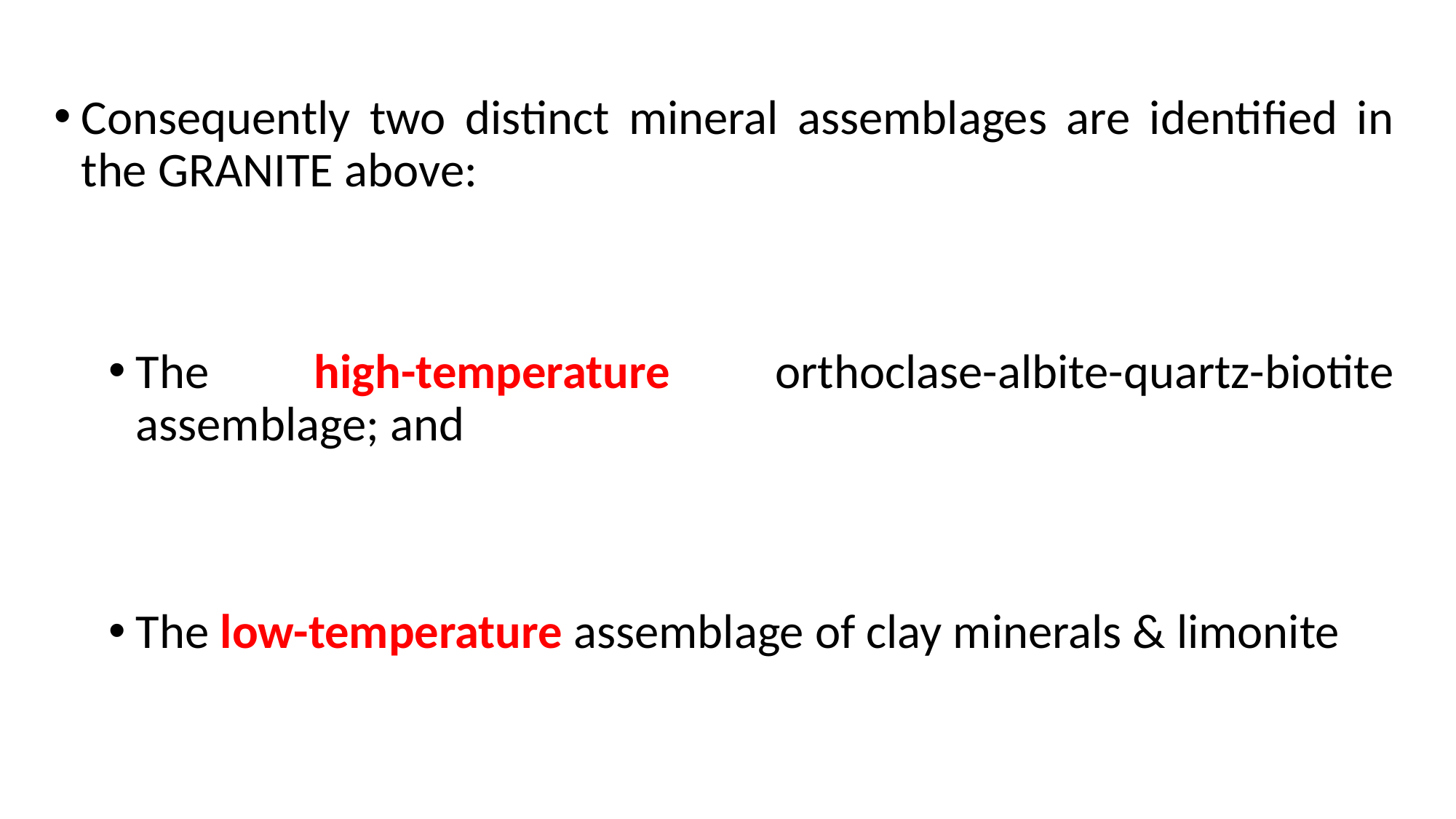

Consequently two distinct mineral assemblages are identified in the GRANITE above:

The high-temperature orthoclase-albite-quartz-biotite assemblage; and

The low-temperature assemblage of clay minerals & limonite